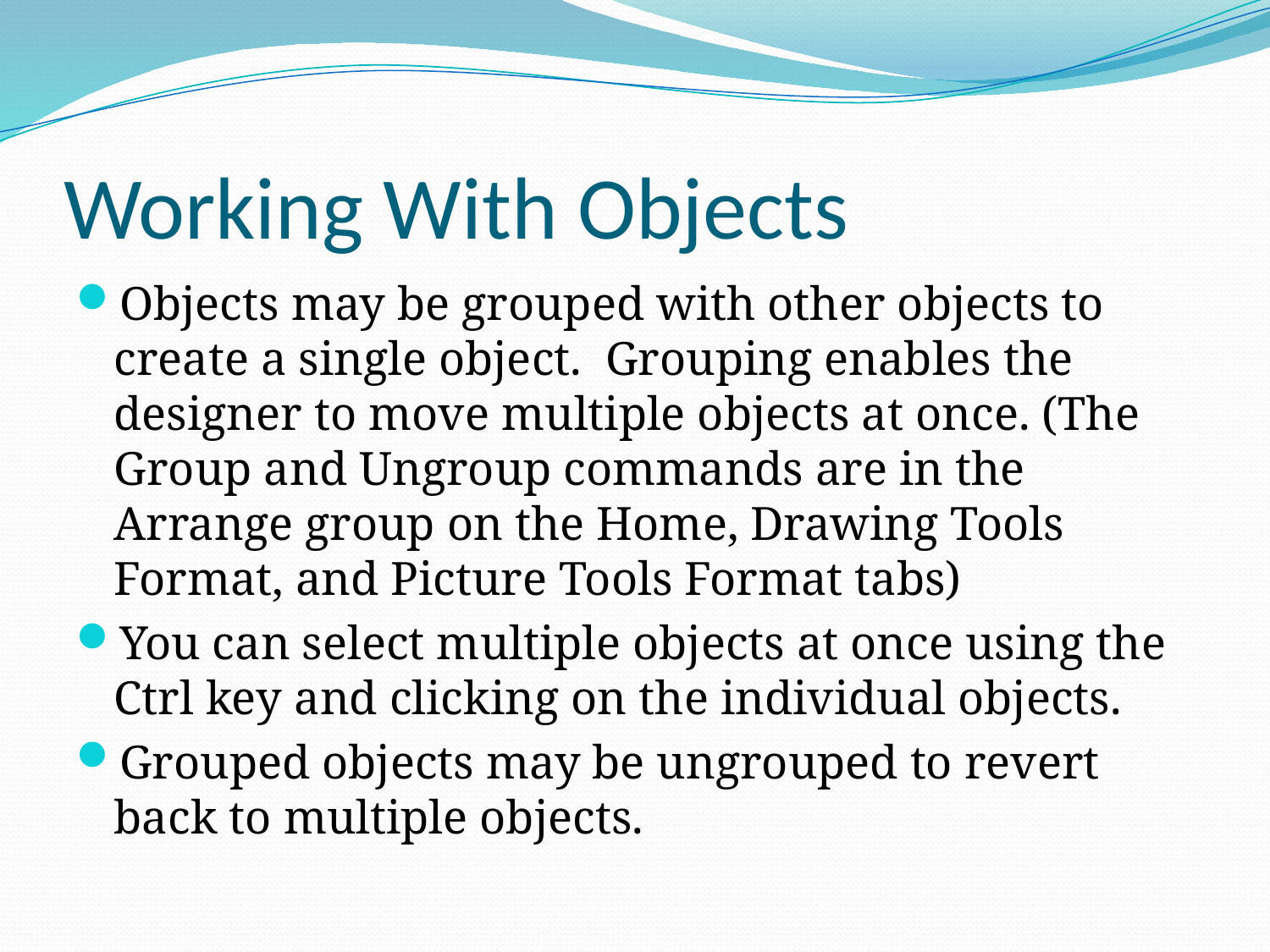

# Working With Objects
Objects may be grouped with other objects to create a single object.  Grouping enables the designer to move multiple objects at once. (The Group and Ungroup commands are in the Arrange group on the Home, Drawing Tools Format, and Picture Tools Format tabs)
You can select multiple objects at once using the Ctrl key and clicking on the individual objects.
Grouped objects may be ungrouped to revert back to multiple objects.